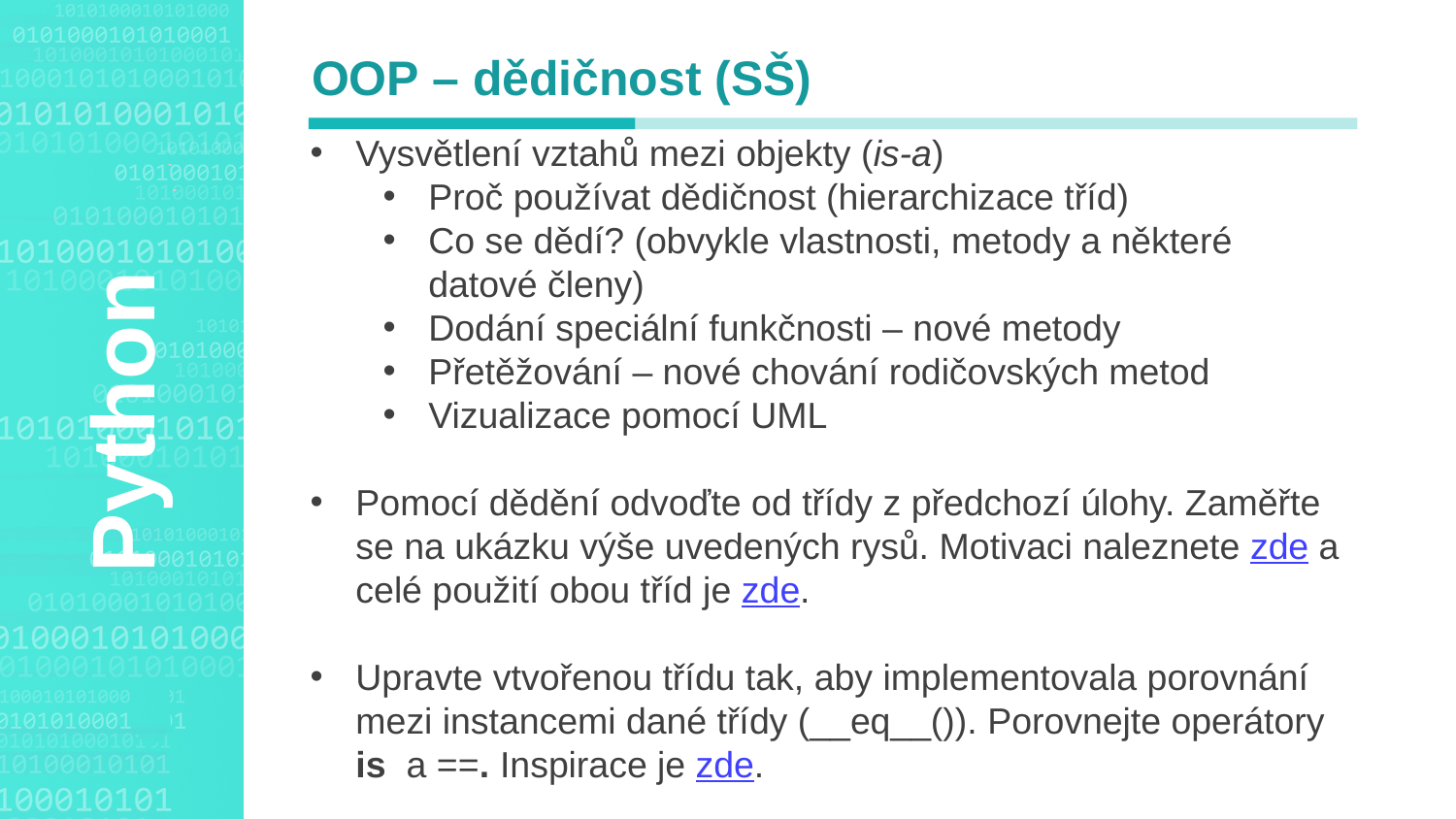

OOP – dědičnost (SŠ)
Vysvětlení vztahů mezi objekty (is-a)
Proč používat dědičnost (hierarchizace tříd)
Co se dědí? (obvykle vlastnosti, metody a některé datové členy)
Dodání speciální funkčnosti – nové metody
Přetěžování – nové chování rodičovských metod
Vizualizace pomocí UML

Pomocí dědění odvoďte od třídy z předchozí úlohy. Zaměřte se na ukázku výše uvedených rysů. Motivaci naleznete zde a celé použití obou tříd je zde.

Upravte vtvořenou třídu tak, aby implementovala porovnání mezi instancemi dané třídy (__eq__()). Porovnejte operátory is  a ==. Inspirace je zde.

Agenda Style

Python